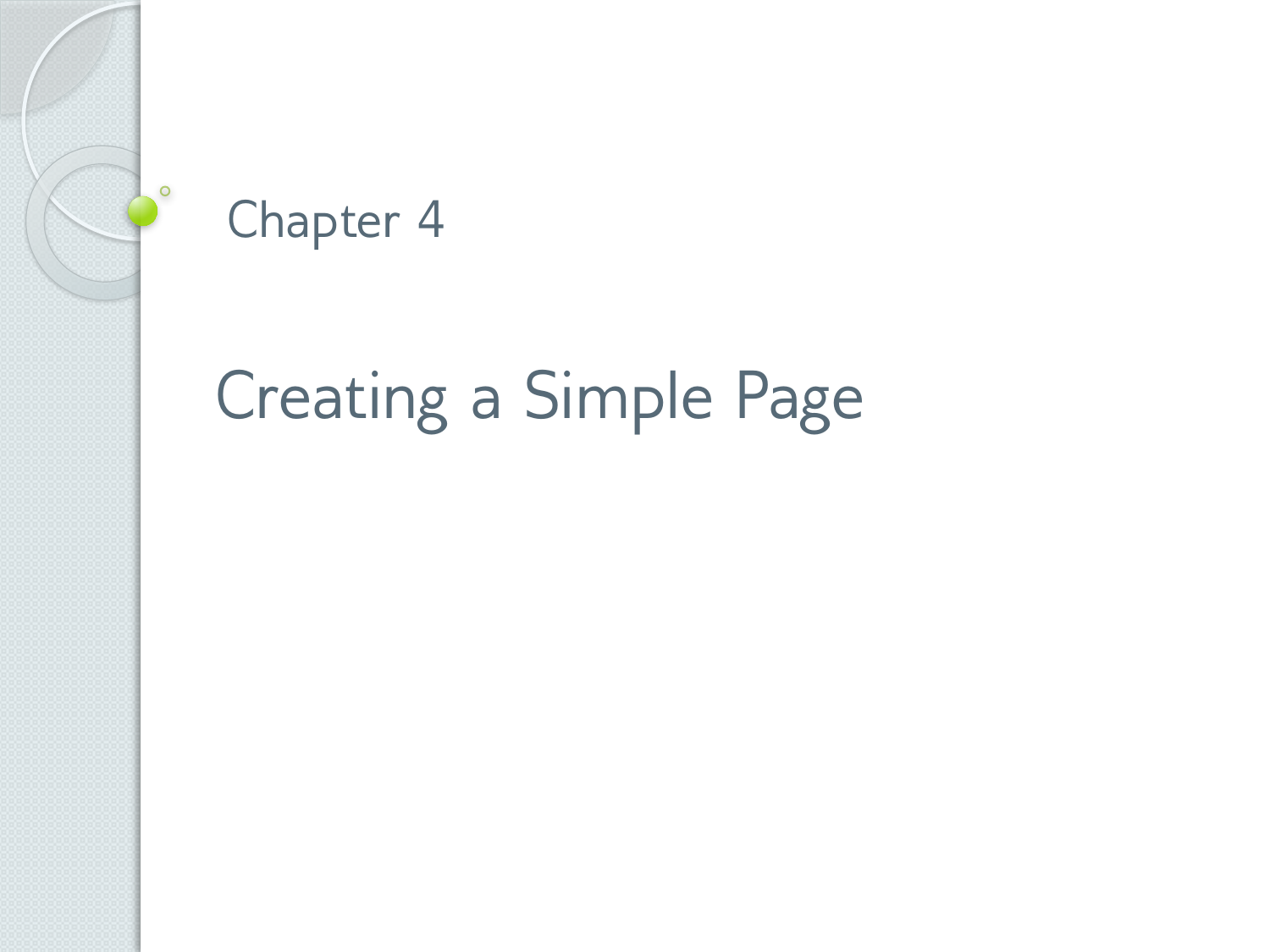

# Chapter 4

Creating a Simple Page